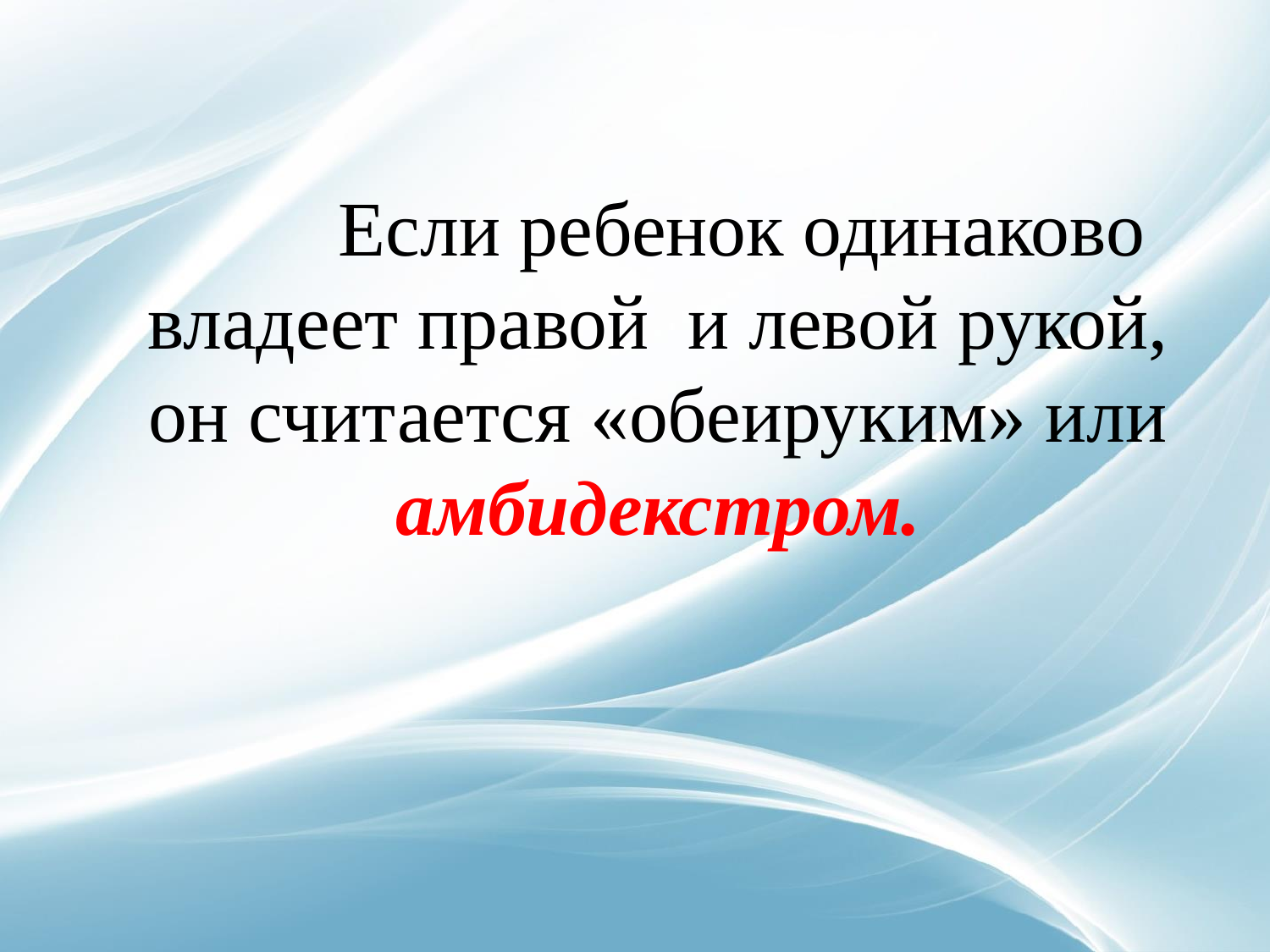

Если ребенок одинаково владеет правой  и левой рукой, он считается «обеируким» или амбидекстром.